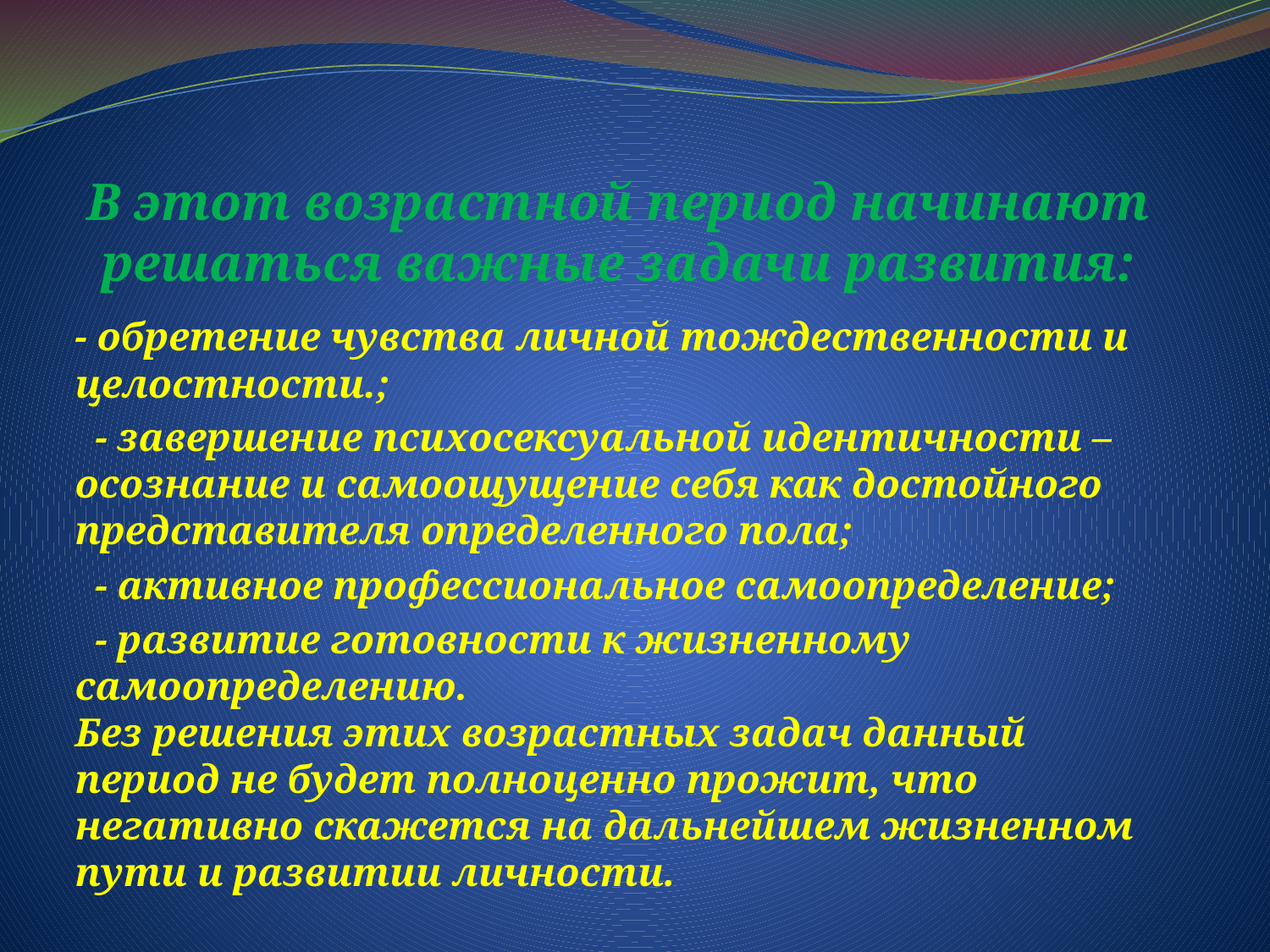

# В этот возрастной период начинают решаться важные задачи развития:
- обретение чувства личной тождественности и целостности.;
  - завершение психосексуальной идентичности – осознание и самоощущение себя как достойного представителя определенного пола;
  - активное профессиональное самоопределение;
  - развитие готовности к жизненному самоопределению.
Без решения этих возрастных задач данный период не будет полноценно прожит, что негативно скажется на дальнейшем жизненном пути и развитии личности.